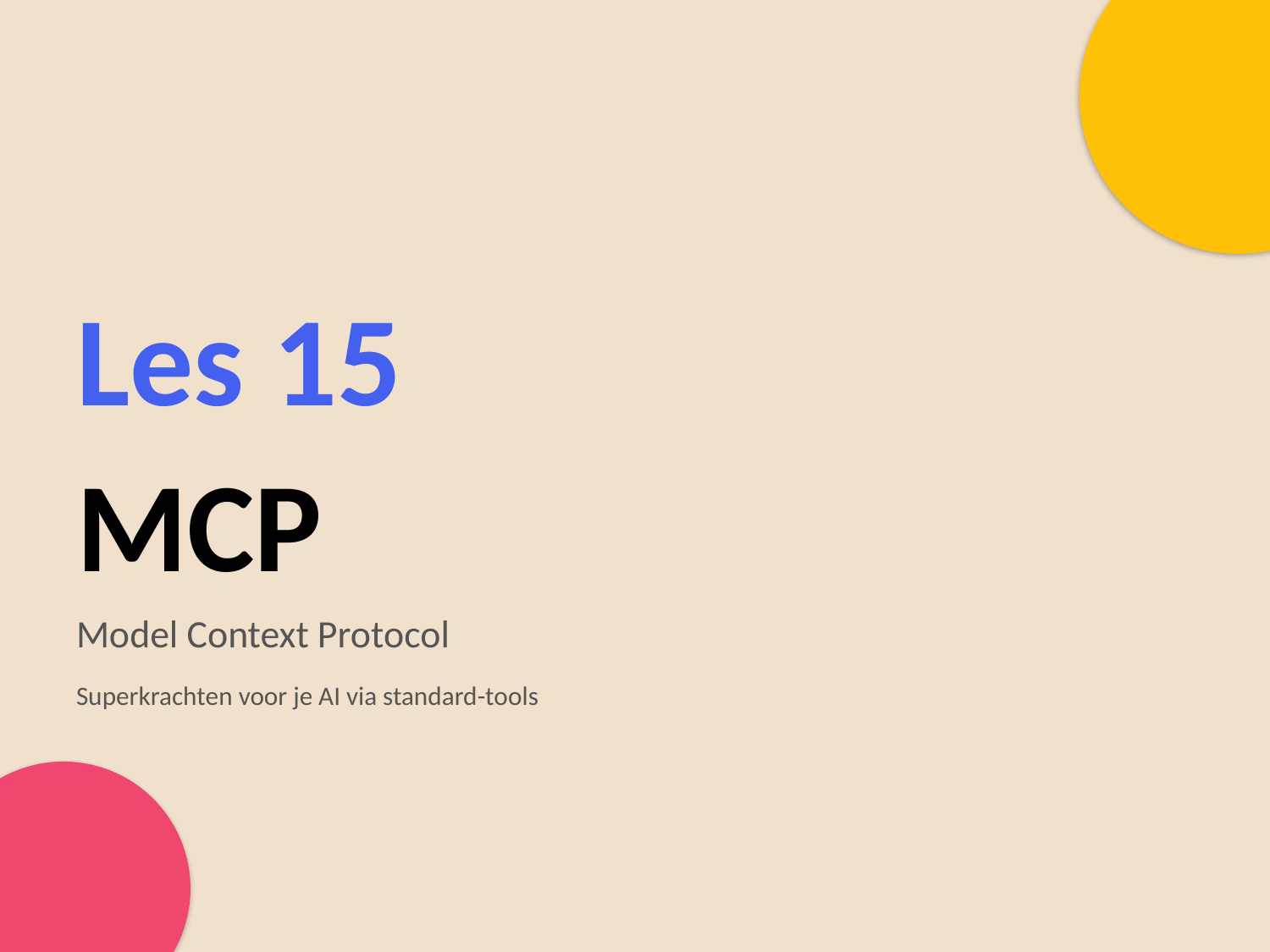

Les 15
MCP
Model Context Protocol
Superkrachten voor je AI via standard-tools